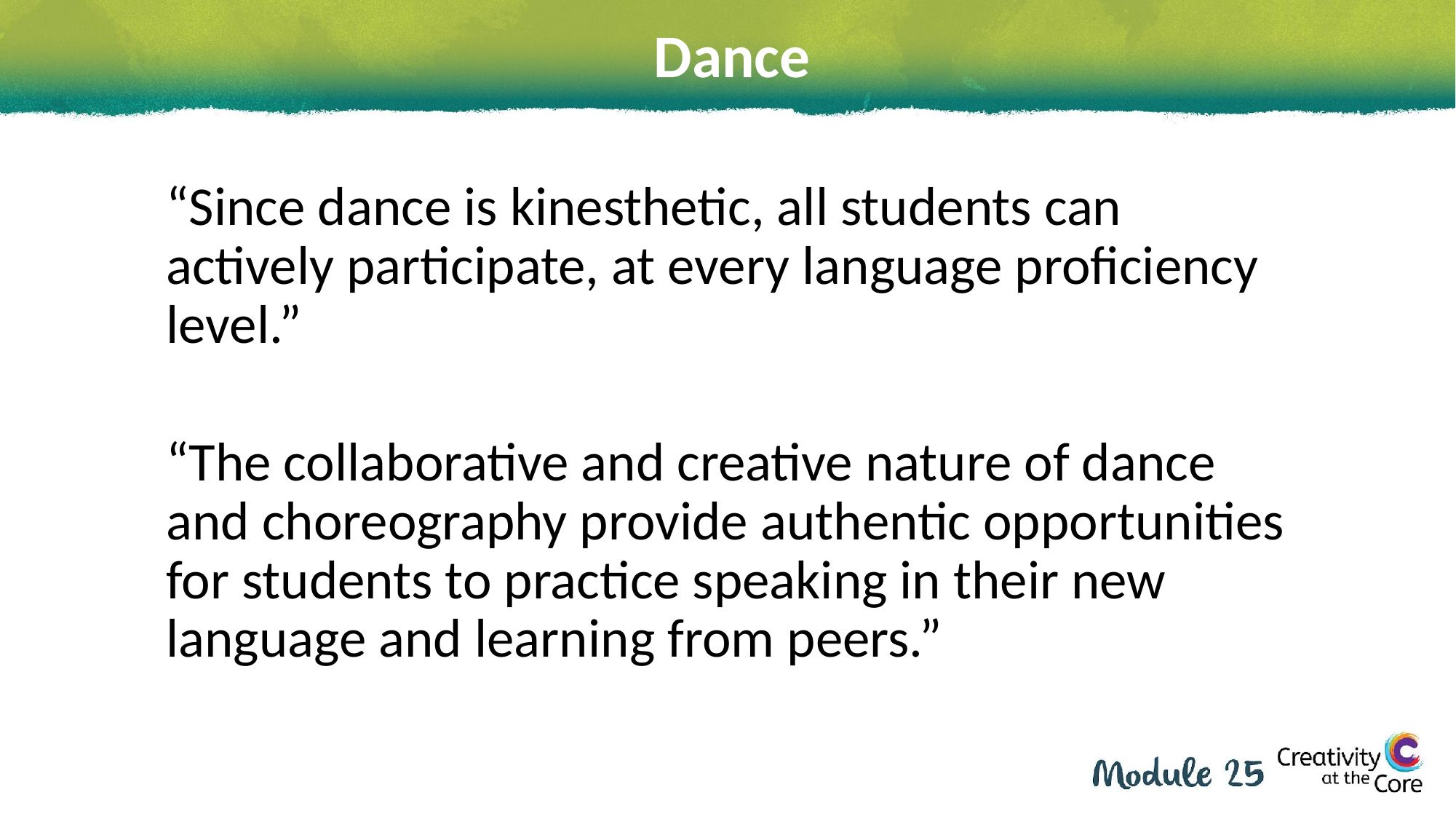

# Dance
“Since dance is kinesthetic, all students can actively participate, at every language proficiency level.”

“The collaborative and creative nature of dance and choreography provide authentic opportunities for students to practice speaking in their new language and learning from peers.”